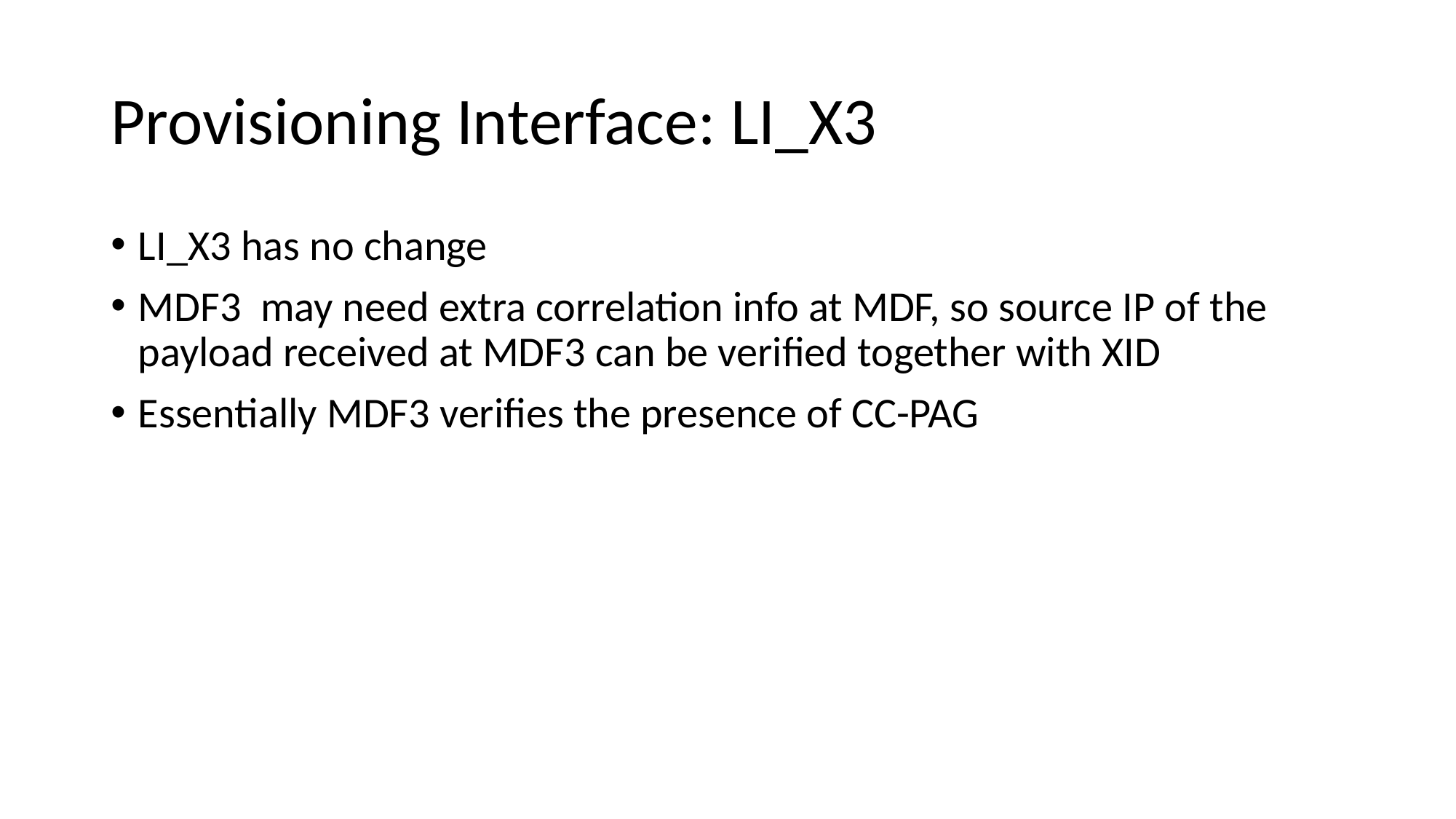

# Provisioning Interface: LI_X3
LI_X3 has no change
MDF3  may need extra correlation info at MDF, so source IP of the payload received at MDF3 can be verified together with XID
Essentially MDF3 verifies the presence of CC-PAG